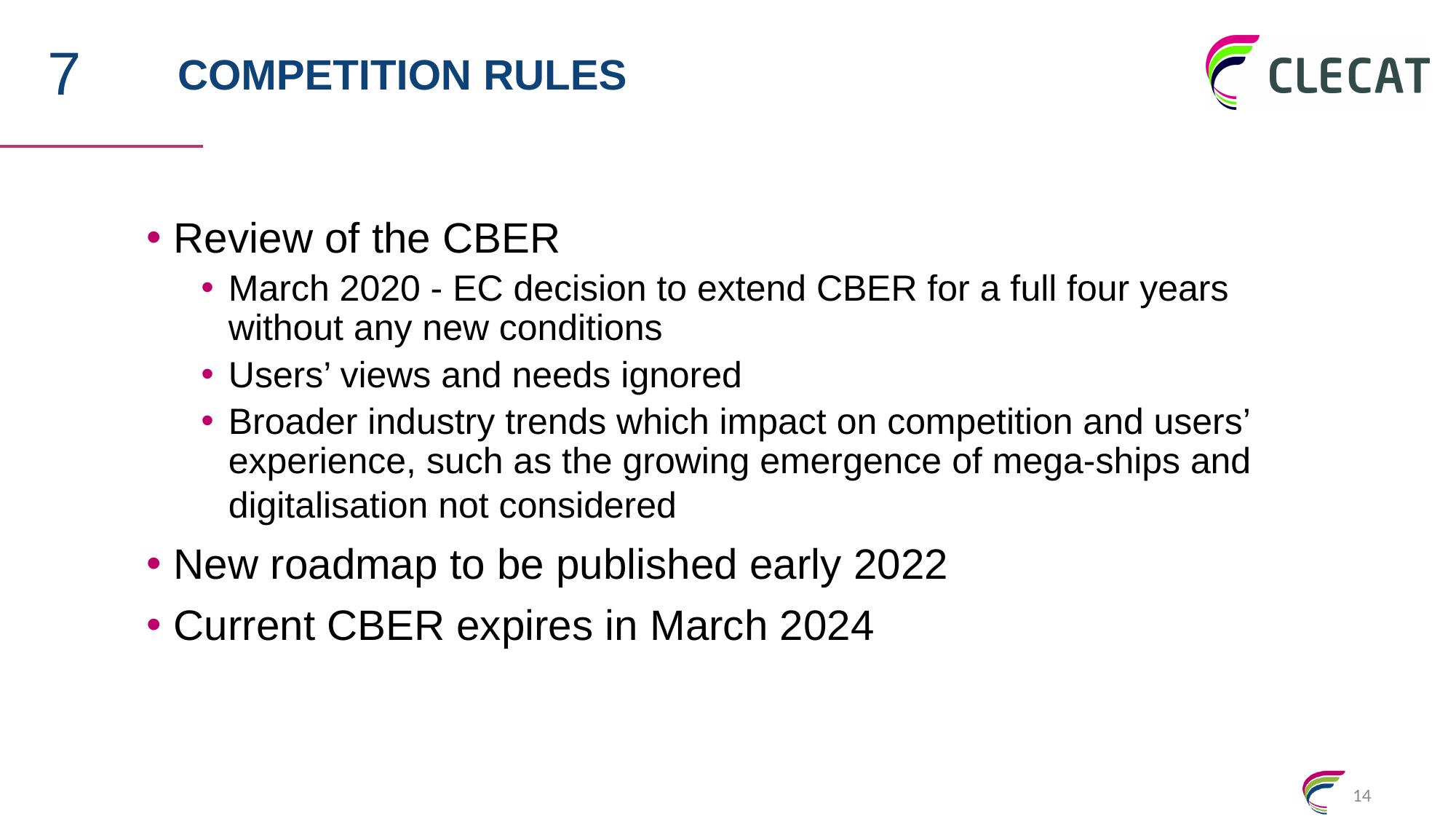

# COMPETITION RULES
7
Review of the CBER
March 2020 - EC decision to extend CBER for a full four years without any new conditions
Users’ views and needs ignored
Broader industry trends which impact on competition and users’ experience, such as the growing emergence of mega-ships and digitalisation not considered
New roadmap to be published early 2022
Current CBER expires in March 2024

14